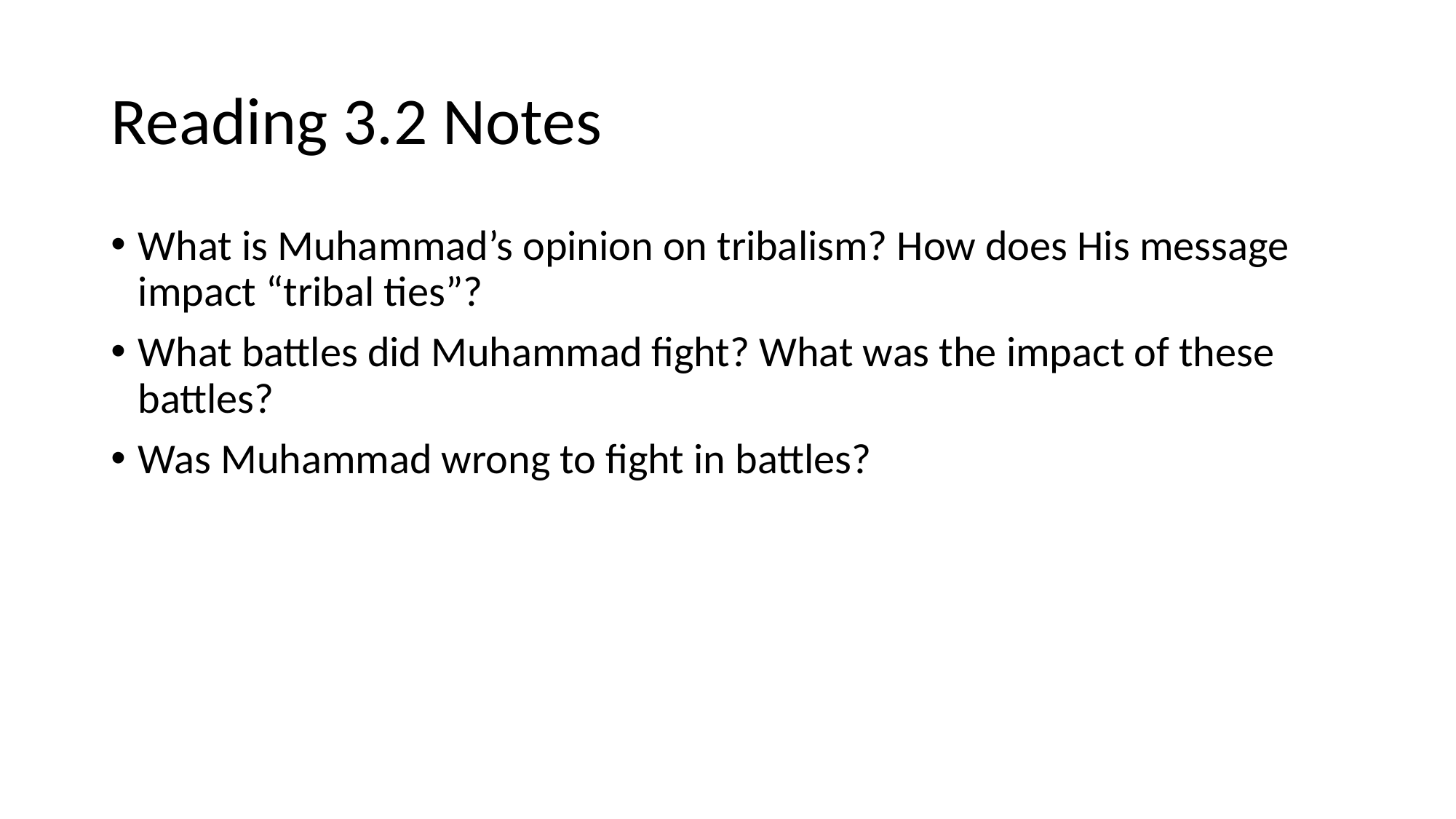

# Reading 3.2 Notes
What is Muhammad’s opinion on tribalism? How does His message impact “tribal ties”?
What battles did Muhammad fight? What was the impact of these battles?
Was Muhammad wrong to fight in battles?